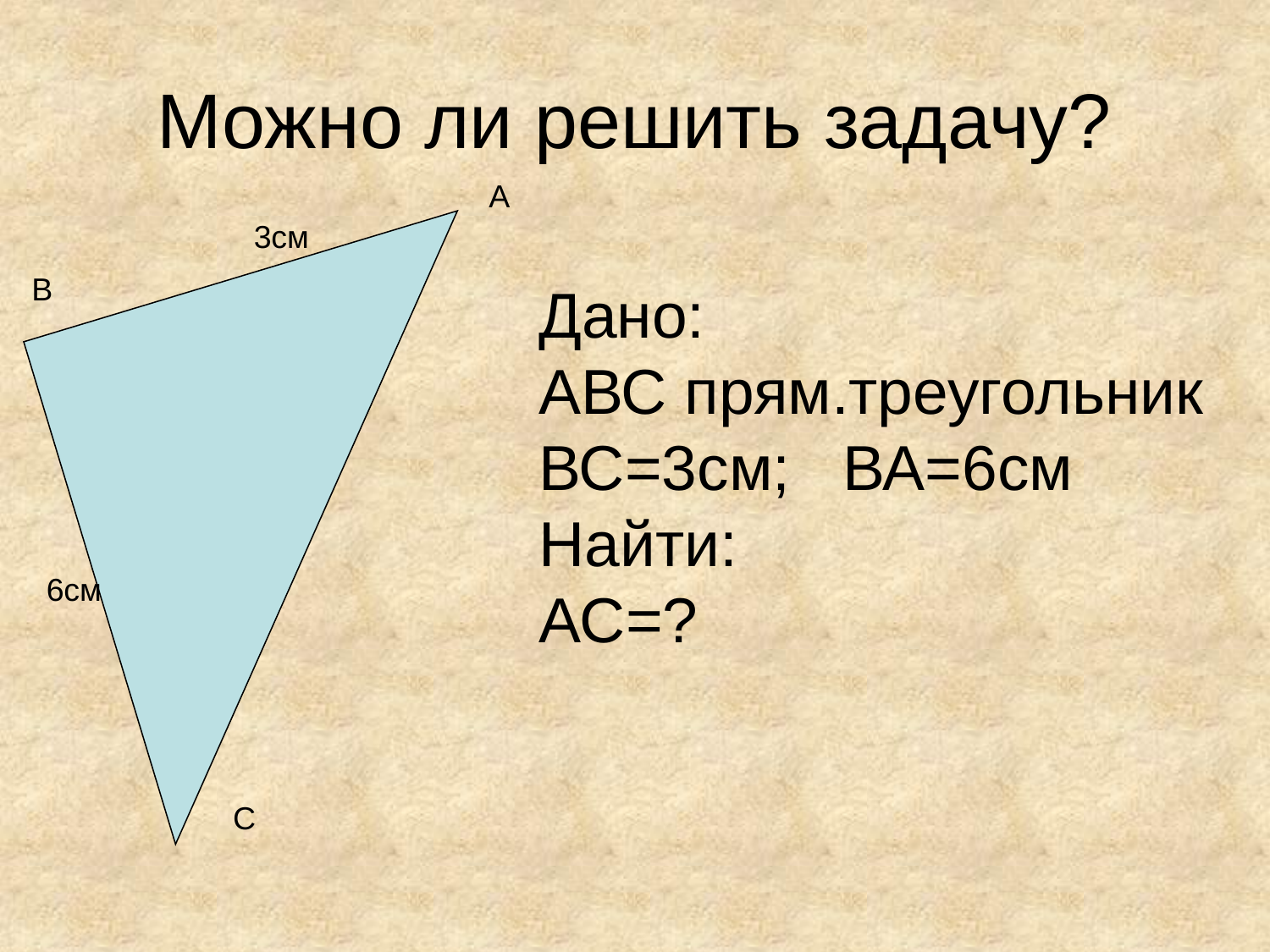

# Можно ли решить задачу?
А
3см
В
Дано:
АВС прям.треугольник
ВС=3см;   ВА=6см
Найти:
АС=?

6см
С